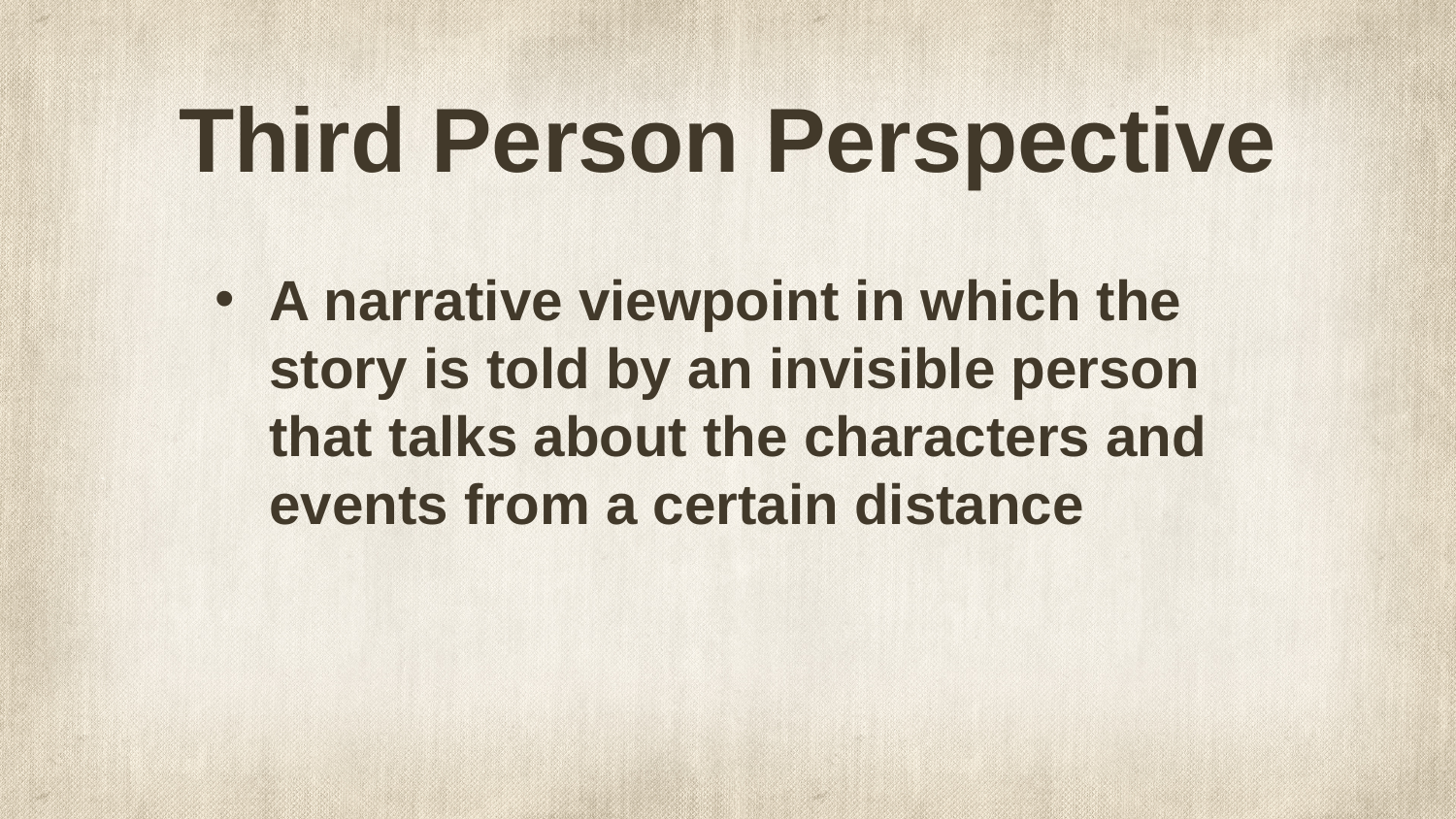

# Third Person Perspective
A narrative viewpoint in which the story is told by an invisible person that talks about the characters and events from a certain distance